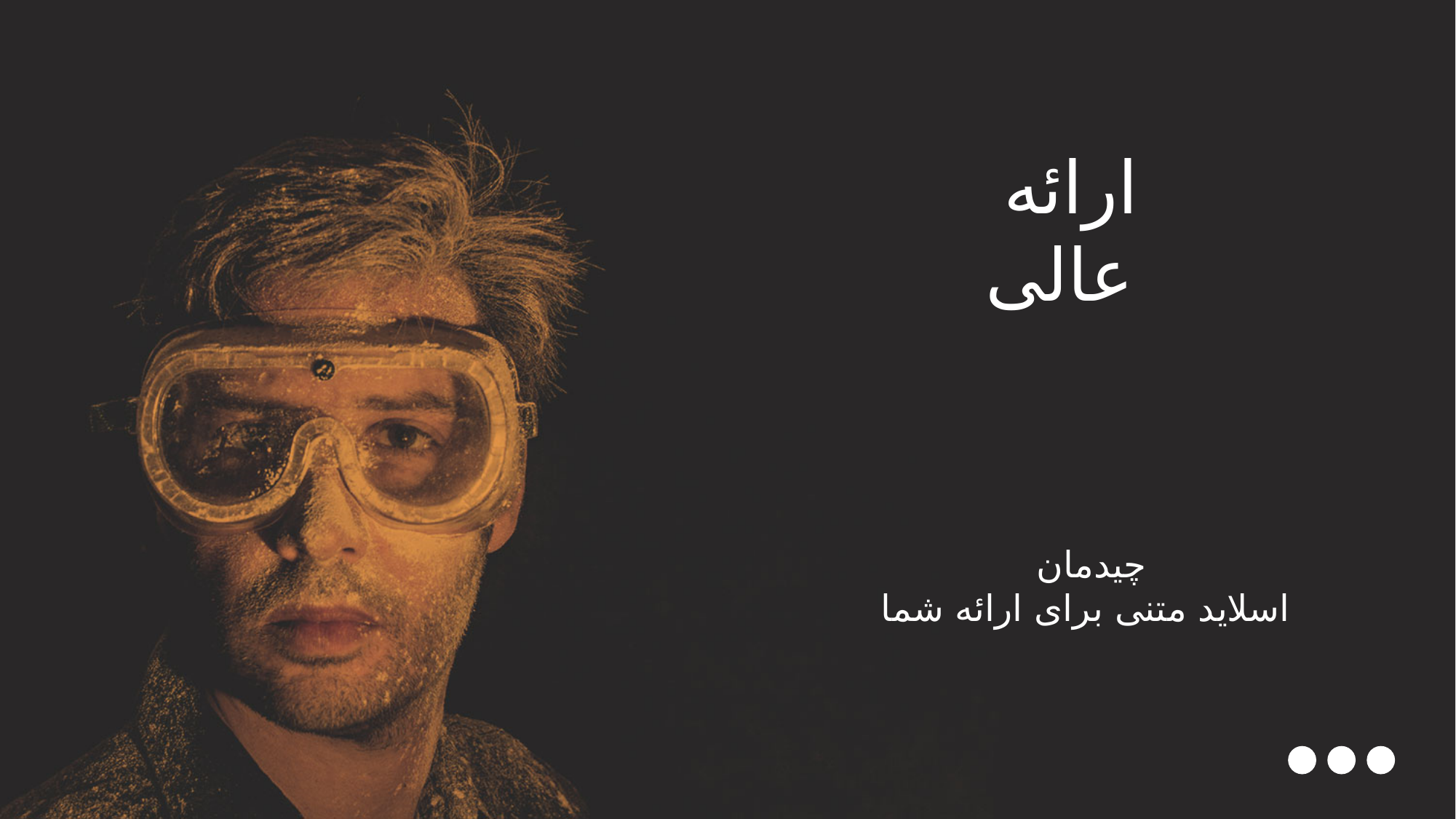

ارائه
عالی

چیدمان
 اسلاید متنی برای ارائه شما